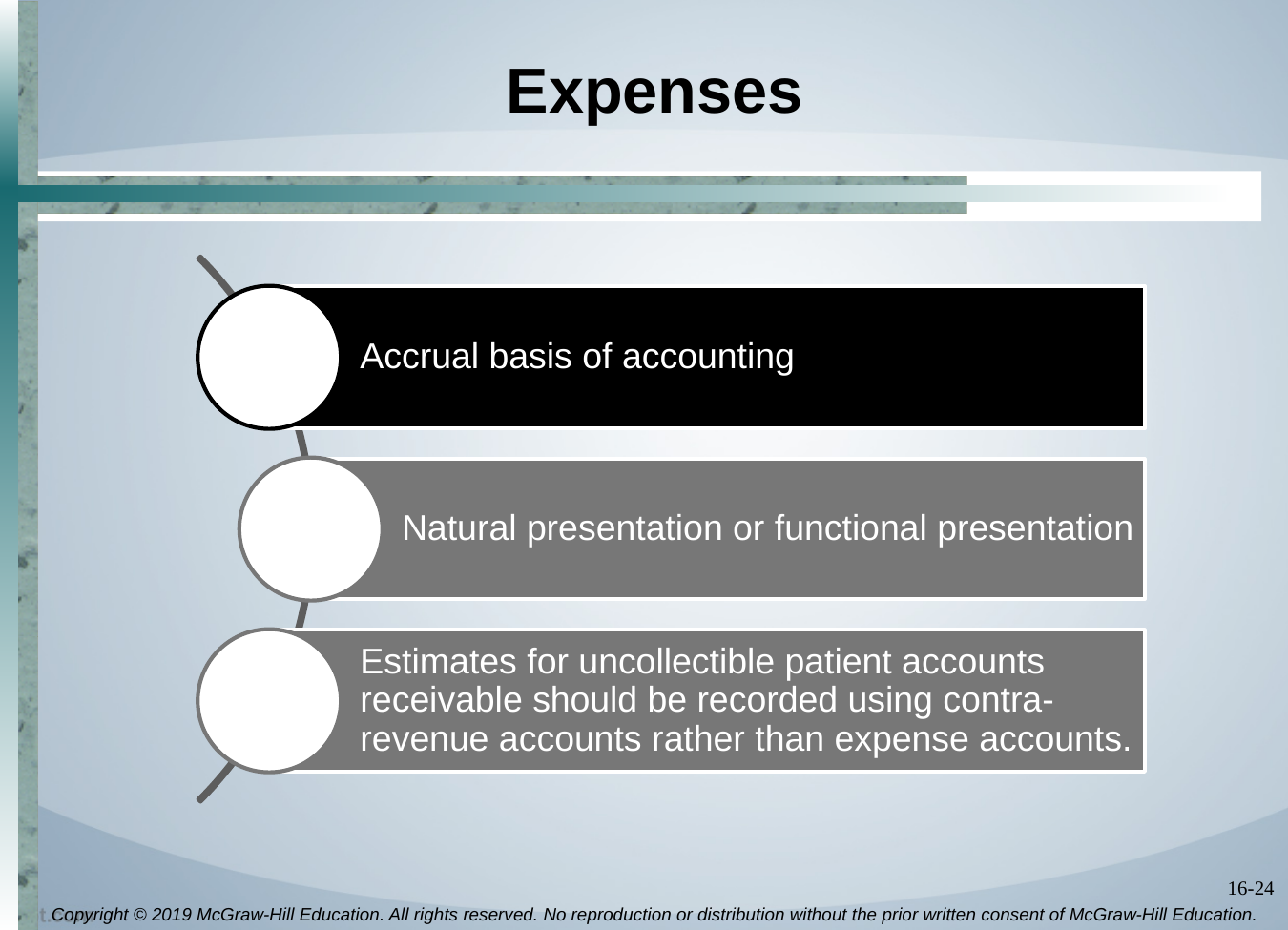

# Expenses
Accrual basis of accounting
Natural presentation or functional presentation
Estimates for uncollectible patient accounts receivable should be recorded using contra-revenue accounts rather than expense accounts.